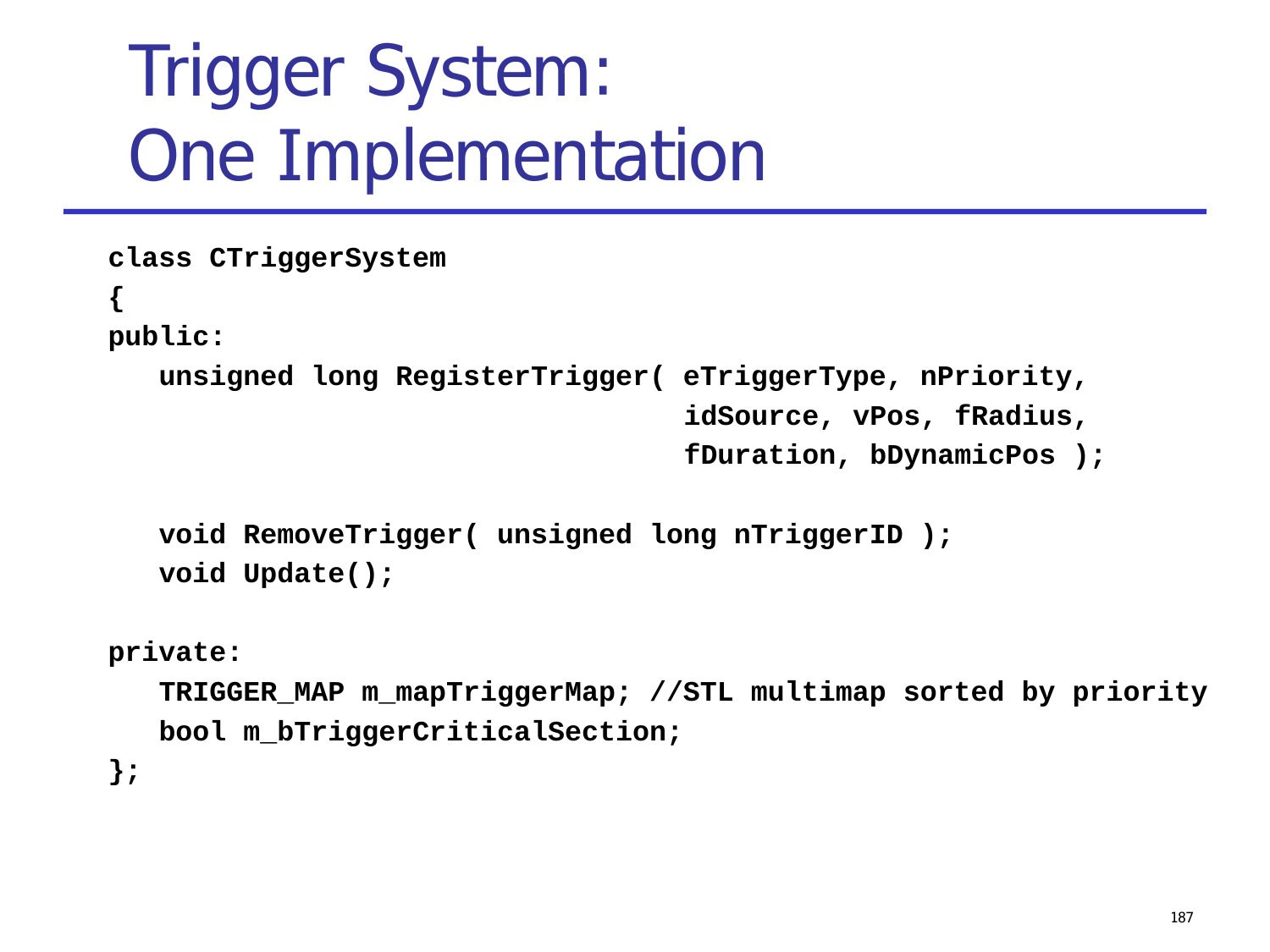

# Trigger System: One Implementation
class CTriggerSystem
{
public:
   unsigned long RegisterTrigger( eTriggerType, nPriority,
                                  idSource, vPos, fRadius,
                                  fDuration, bDynamicPos );

   void RemoveTrigger( unsigned long nTriggerID );
   void Update();

private:
   TRIGGER_MAP m_mapTriggerMap; //STL multimap sorted by priority
   bool m_bTriggerCriticalSection;
};
187